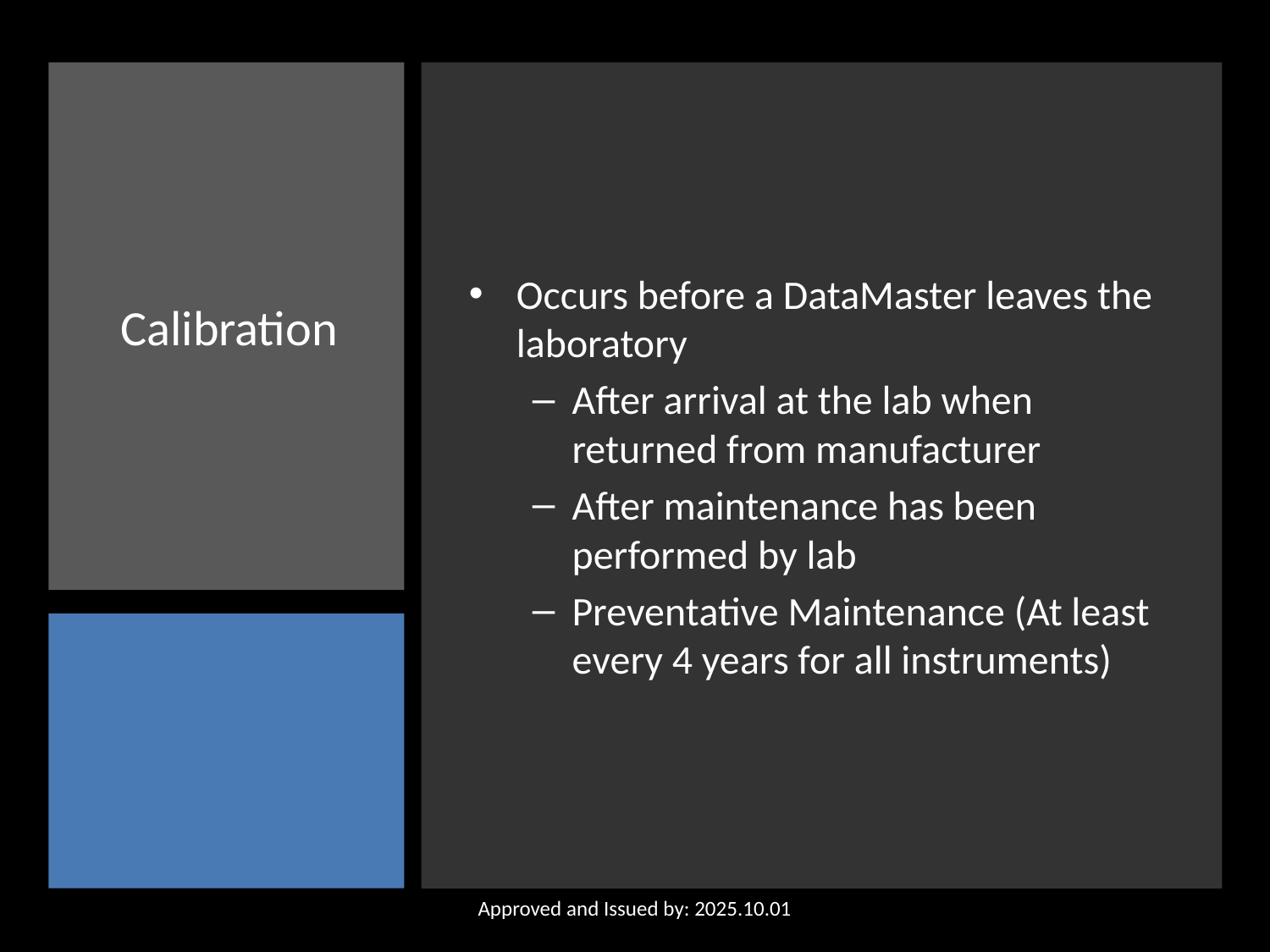

Occurs before a DataMaster leaves the laboratory
After arrival at the lab when returned from manufacturer
After maintenance has been performed by lab
Preventative Maintenance (At least every 4 years for all instruments)
# Calibration

Approved and Issued by: 2025.10.01